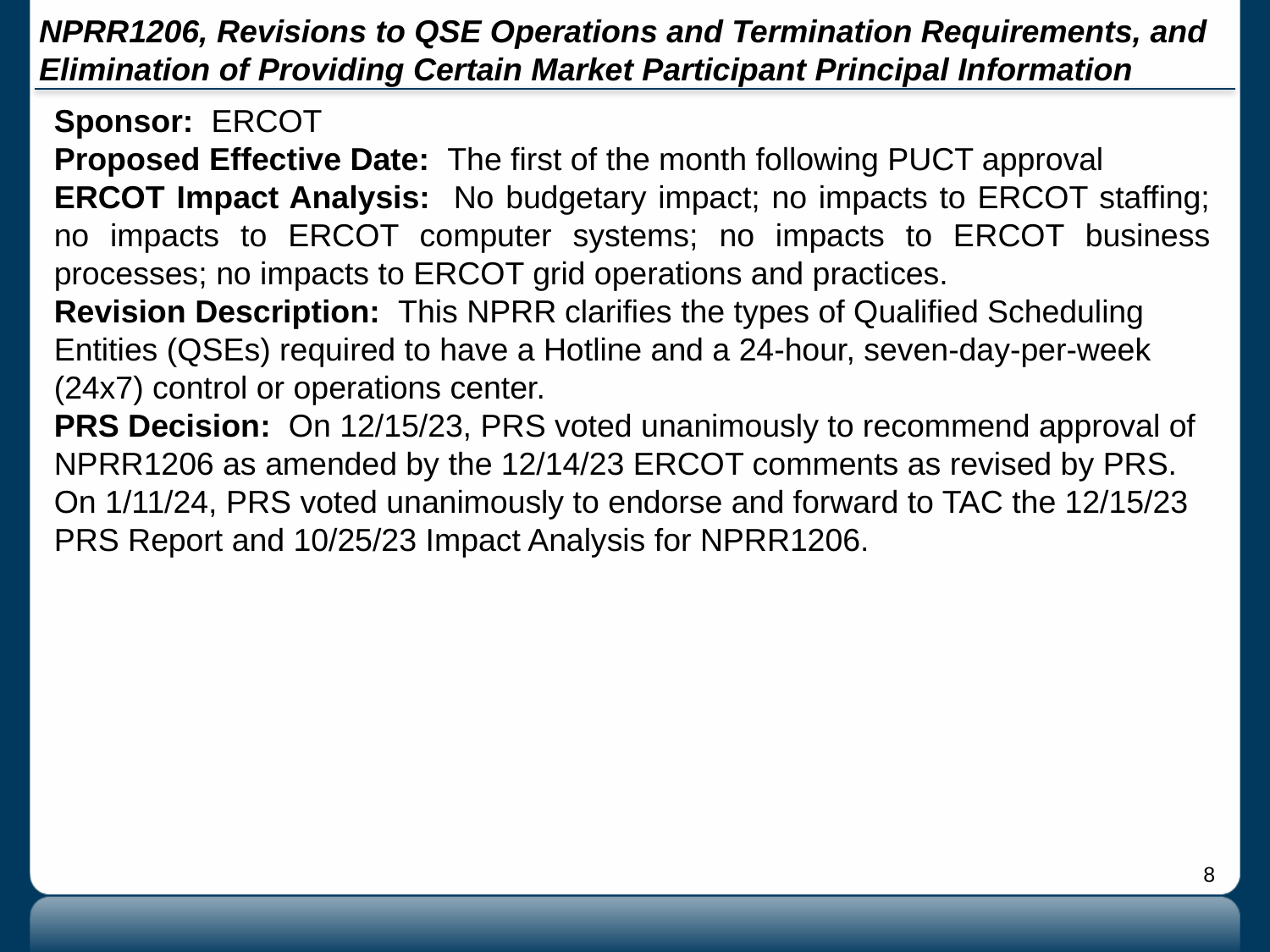

# NPRR1206, Revisions to QSE Operations and Termination Requirements, and Elimination of Providing Certain Market Participant Principal Information
Sponsor:  ERCOT
Proposed Effective Date:  The first of the month following PUCT approval
ERCOT Impact Analysis:  No budgetary impact; no impacts to ERCOT staffing; no impacts to ERCOT computer systems; no impacts to ERCOT business processes; no impacts to ERCOT grid operations and practices.
Revision Description:  This NPRR clarifies the types of Qualified Scheduling Entities (QSEs) required to have a Hotline and a 24-hour, seven-day-per-week (24x7) control or operations center.
PRS Decision:  On 12/15/23, PRS voted unanimously to recommend approval of NPRR1206 as amended by the 12/14/23 ERCOT comments as revised by PRS.  On 1/11/24, PRS voted unanimously to endorse and forward to TAC the 12/15/23 PRS Report and 10/25/23 Impact Analysis for NPRR1206.